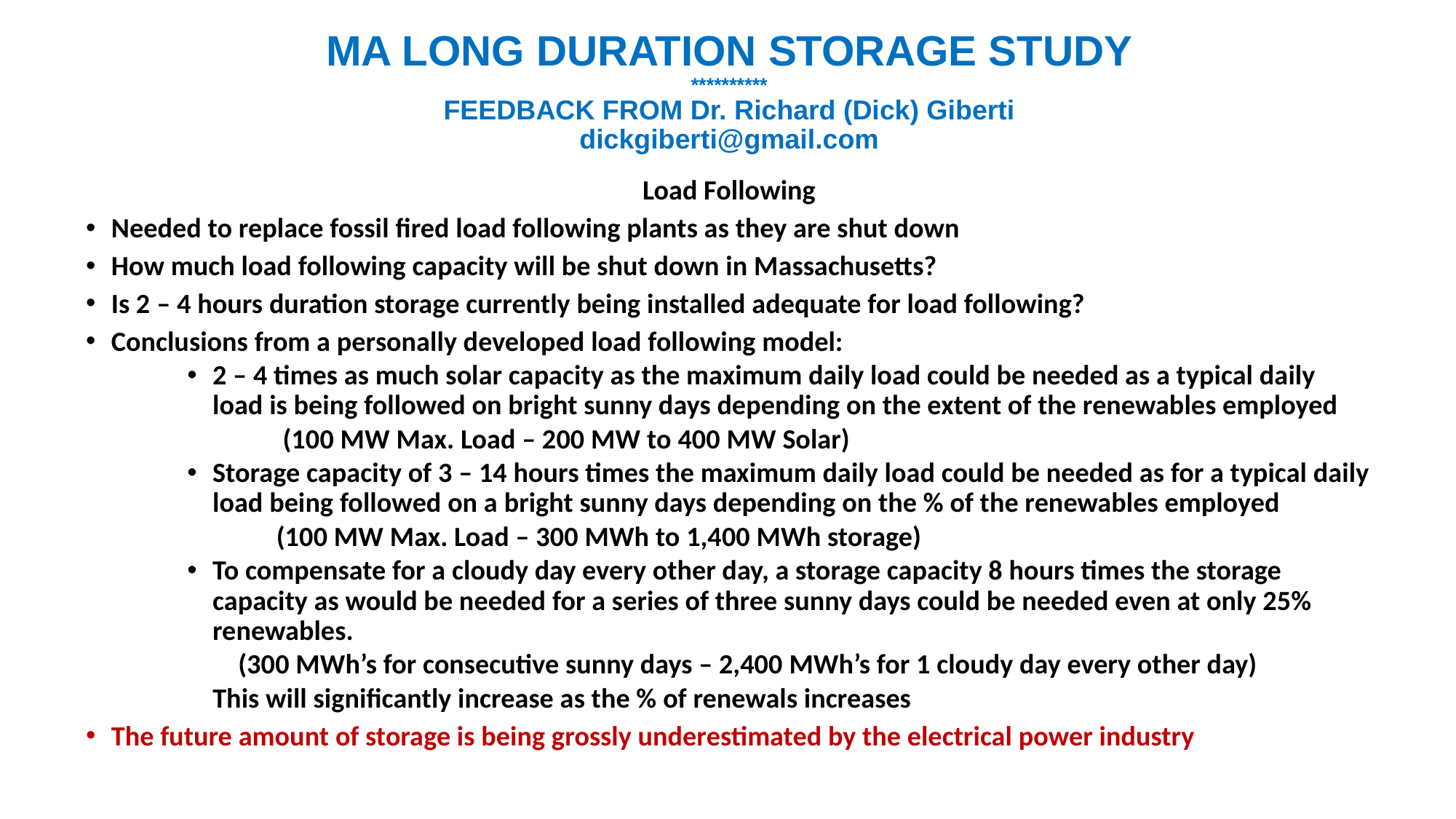

# MA LONG DURATION STORAGE STUDY ********** FEEDBACK FROM Dr. Richard (Dick) Giberti dickgiberti@gmail.com
Load Following
Needed to replace fossil fired load following plants as they are shut down
How much load following capacity will be shut down in Massachusetts?
Is 2 – 4 hours duration storage currently being installed adequate for load following?
Conclusions from a personally developed load following model:
2 – 4 times as much solar capacity as the maximum daily load could be needed as a typical daily load is being followed on bright sunny days depending on the extent of the renewables employed
               (100 MW Max. Load – 200 MW to 400 MW Solar)
Storage capacity of 3 – 14 hours times the maximum daily load could be needed as for a typical daily load being followed on a bright sunny days depending on the % of the renewables employed
              (100 MW Max. Load – 300 MWh to 1,400 MWh storage)
To compensate for a cloudy day every other day, a storage capacity 8 hours times the storage capacity as would be needed for a series of three sunny days could be needed even at only 25% renewables.
        (300 MWh’s for consecutive sunny days – 2,400 MWh’s for 1 cloudy day every other day)
    This will significantly increase as the % of renewals increases
The future amount of storage is being grossly underestimated by the electrical power industry